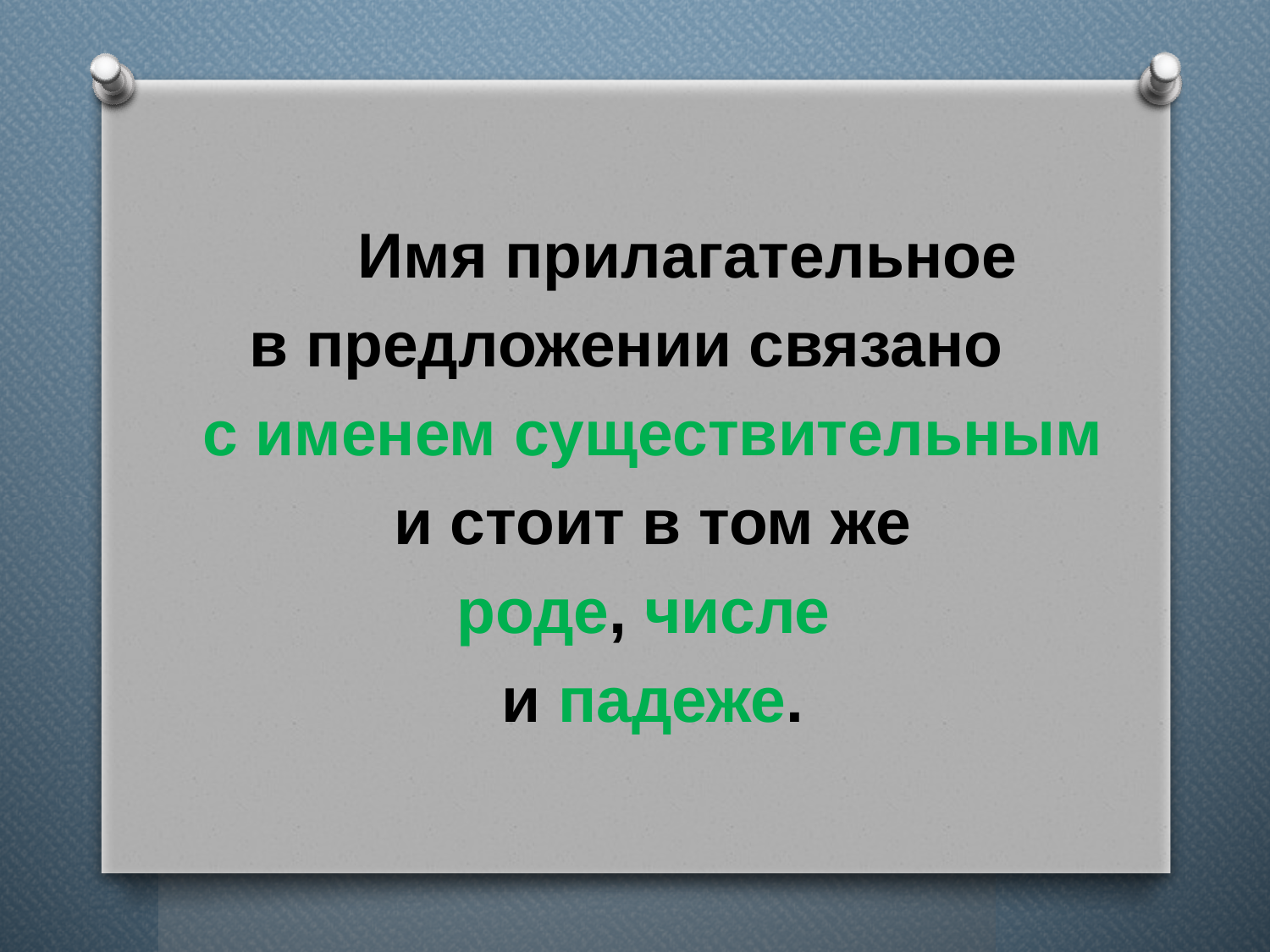

#
       Имя прилагательное
в предложении связано
  с именем существительным
  и стоит в том же
 роде, числе
  и падеже.